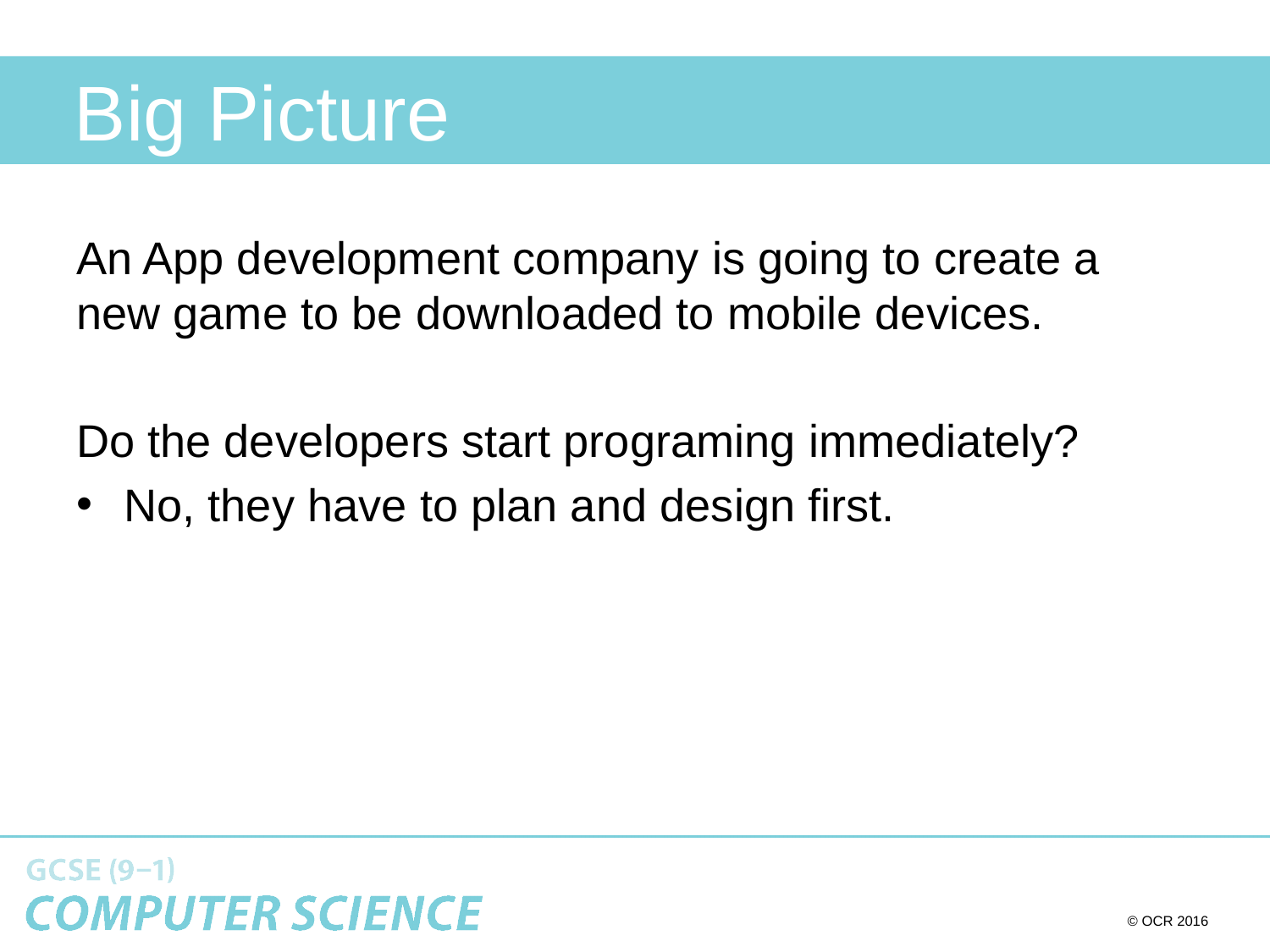

# Big Picture
An App development company is going to create a new game to be downloaded to mobile devices.

Do the developers start programing immediately?
No, they have to plan and design first.